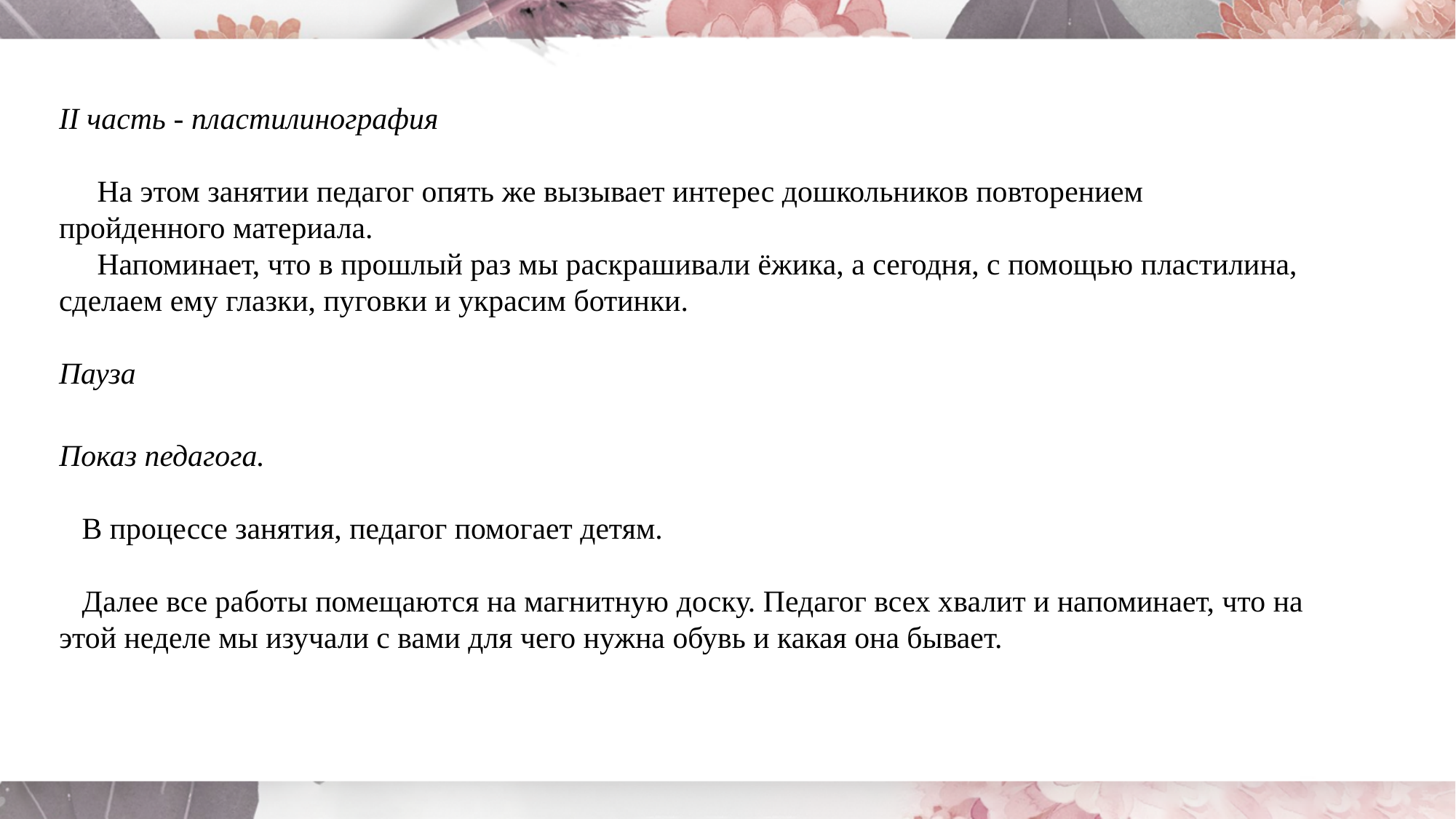

II часть - пластилинография

     На этом занятии педагог опять же вызывает интерес дошкольников повторением пройденного материала.
     Напоминает, что в прошлый раз мы раскрашивали ёжика, а сегодня, с помощью пластилина, сделаем ему глазки, пуговки и украсим ботинки.

Пауза
ADD TITLE HERE
01
Показ педагога.

   В процессе занятия, педагог помогает детям.

   Далее все работы помещаются на магнитную доску. Педагог всех хвалит и напоминает, что на этой неделе мы изучали с вами для чего нужна обувь и какая она бывает.
04
ADD TITLE HERE
No one indebted for others,while many people don't know how to cherish others.No one indebted for others,while many people don't know how to cherish others.